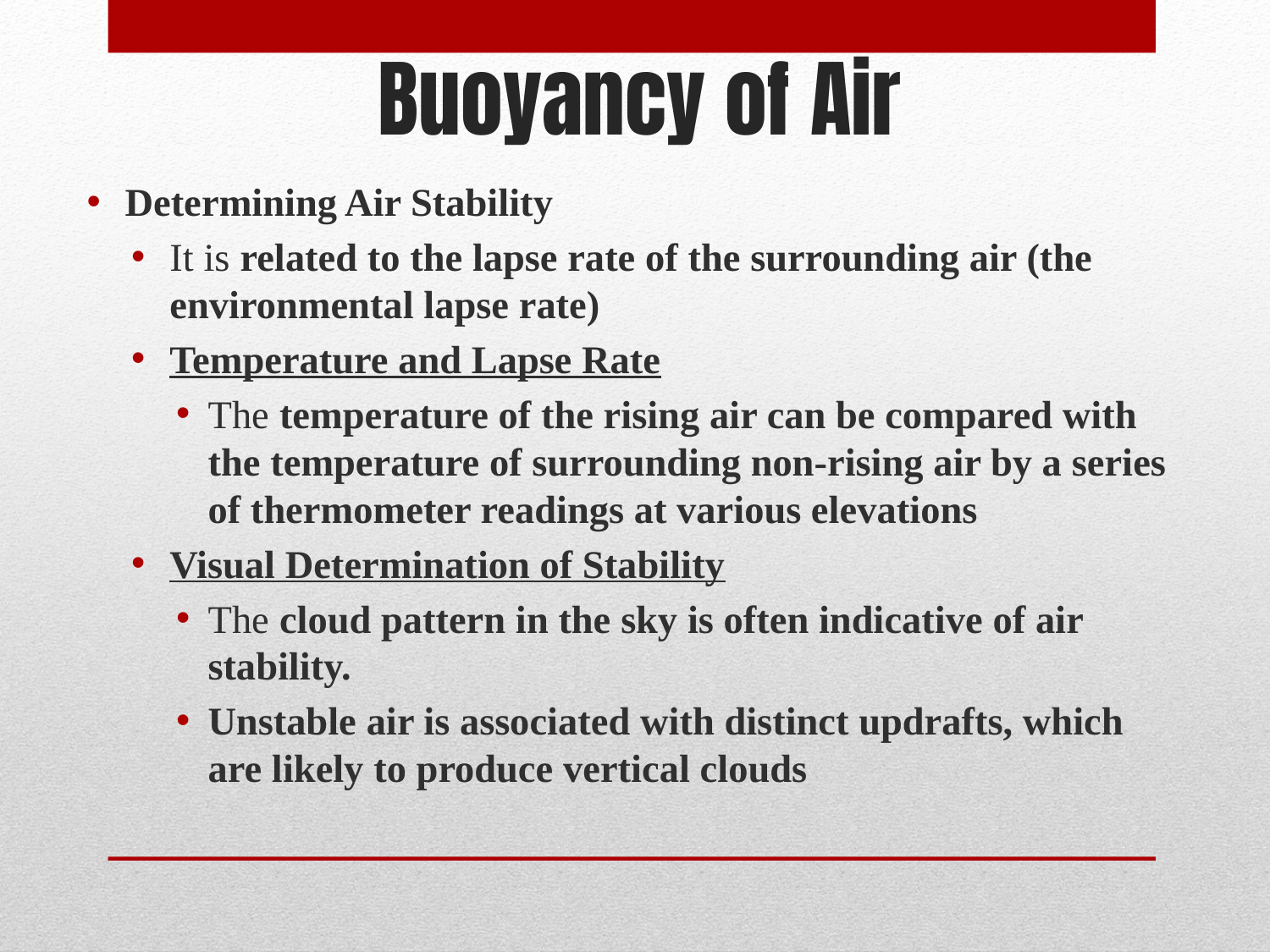

# Buoyancy of Air
Determining Air Stability
It is related to the lapse rate of the surrounding air (the environmental lapse rate)
Temperature and Lapse Rate
The temperature of the rising air can be compared with the temperature of surrounding non-rising air by a series of thermometer readings at various elevations
Visual Determination of Stability
The cloud pattern in the sky is often indicative of air stability.
Unstable air is associated with distinct updrafts, which are likely to produce vertical clouds